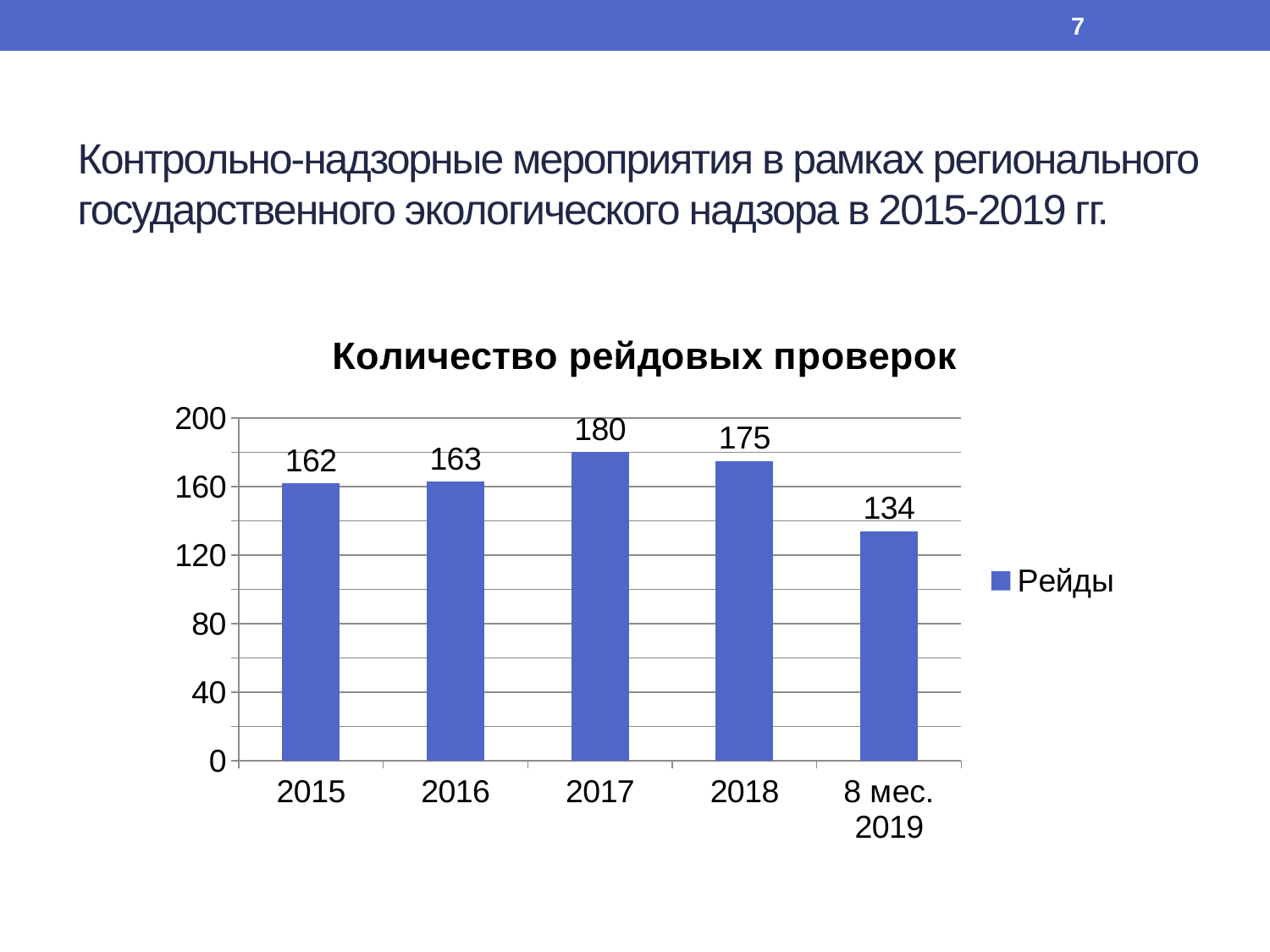

7
# Контрольно-надзорные мероприятия в рамках регионального государственного экологического надзора в 2015-2019 гг.

### Chart: Количество рейдовых проверок

| Category | Рейды |
|---|---|
| 2015 | 162.0 |
| 2016 | 163.0 |
| 2017 | 180.0 |
| 2018 | 175.0 |
| 8 мес. 2019 | 134.0 |